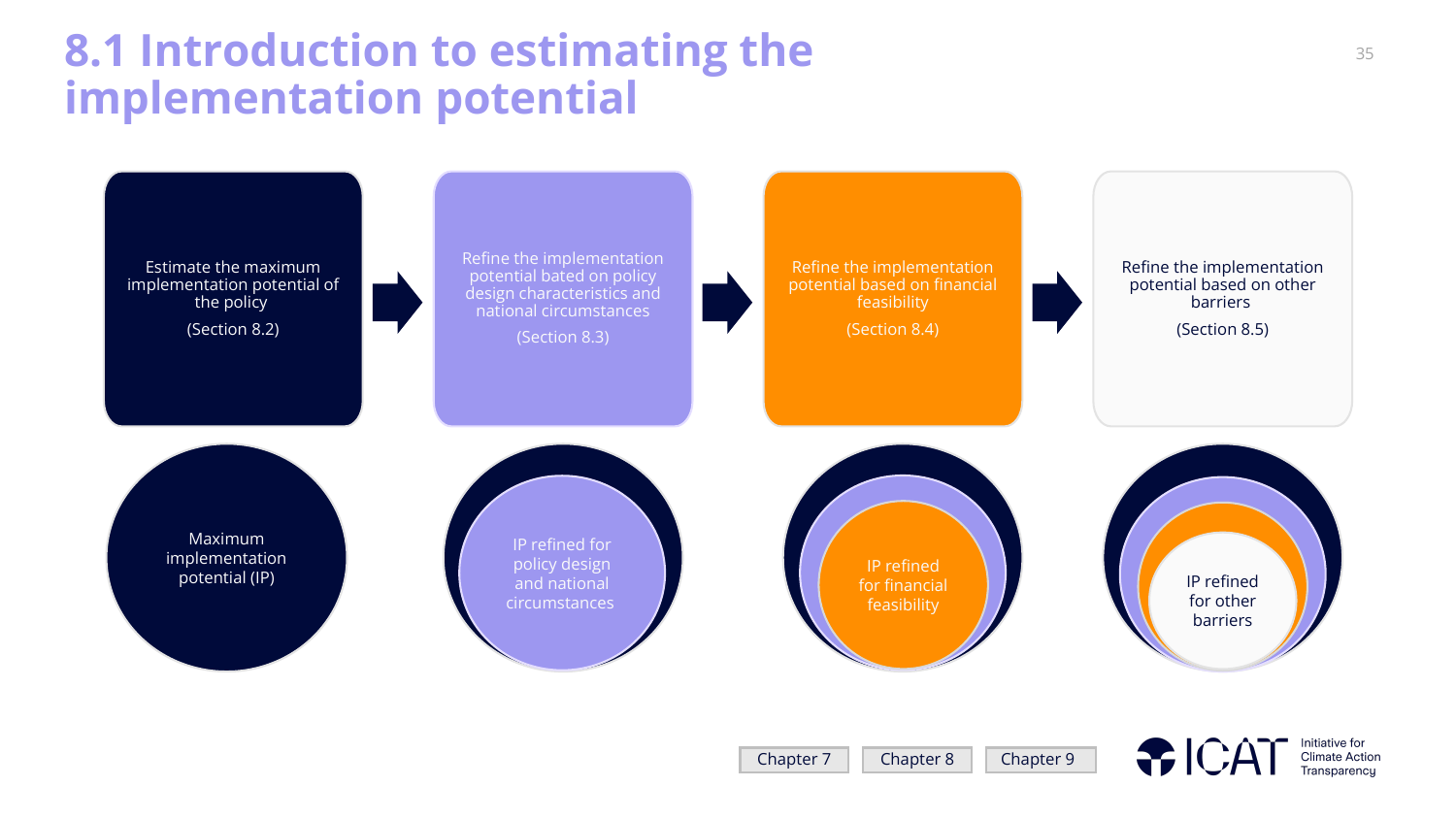

# 8.1 Introduction to estimating the implementation potential

Estimate the maximum implementation potential of the policy
(Section 8.2)
Refine the implementation potential bated on policy design characteristics and national circumstances
(Section 8.3)
Refine the implementation potential based on financial feasibility
(Section 8.4)
Refine the implementation potential based on other barriers
(Section 8.5)

Maximum implementation potential (IP)

IP refined for policy design and national circumstances

IP refined for financial feasibility

IP refined for other barriers
Chapter 7

Chapter 8

Chapter 9